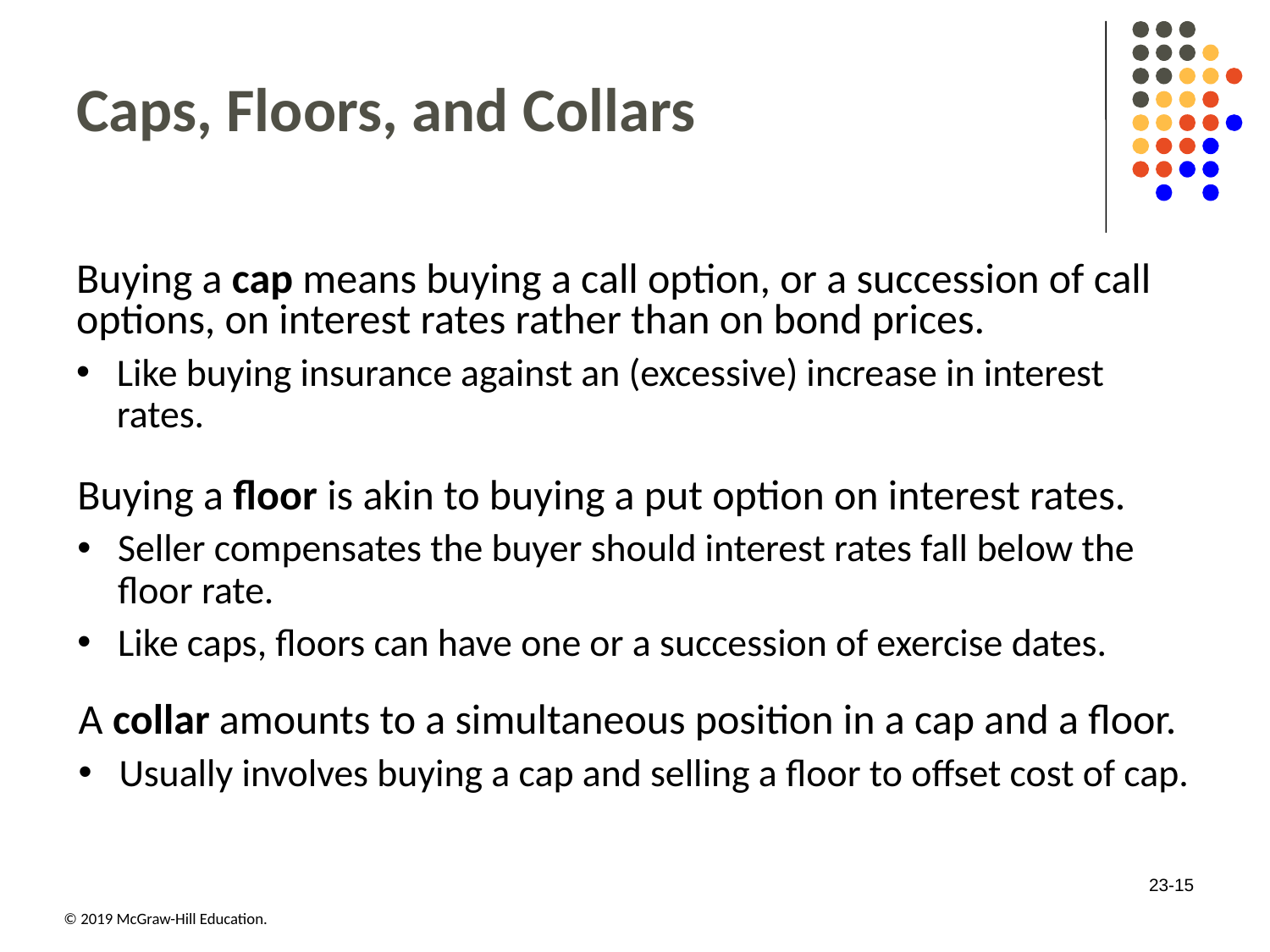

# Caps, Floors, and Collars
Buying a cap means buying a call option, or a succession of call options, on interest rates rather than on bond prices.
Like buying insurance against an (excessive) increase in interest rates.
Buying a floor is akin to buying a put option on interest rates.
Seller compensates the buyer should interest rates fall below the floor rate.
Like caps, floors can have one or a succession of exercise dates.
A collar amounts to a simultaneous position in a cap and a floor.
Usually involves buying a cap and selling a floor to offset cost of cap.
23-15